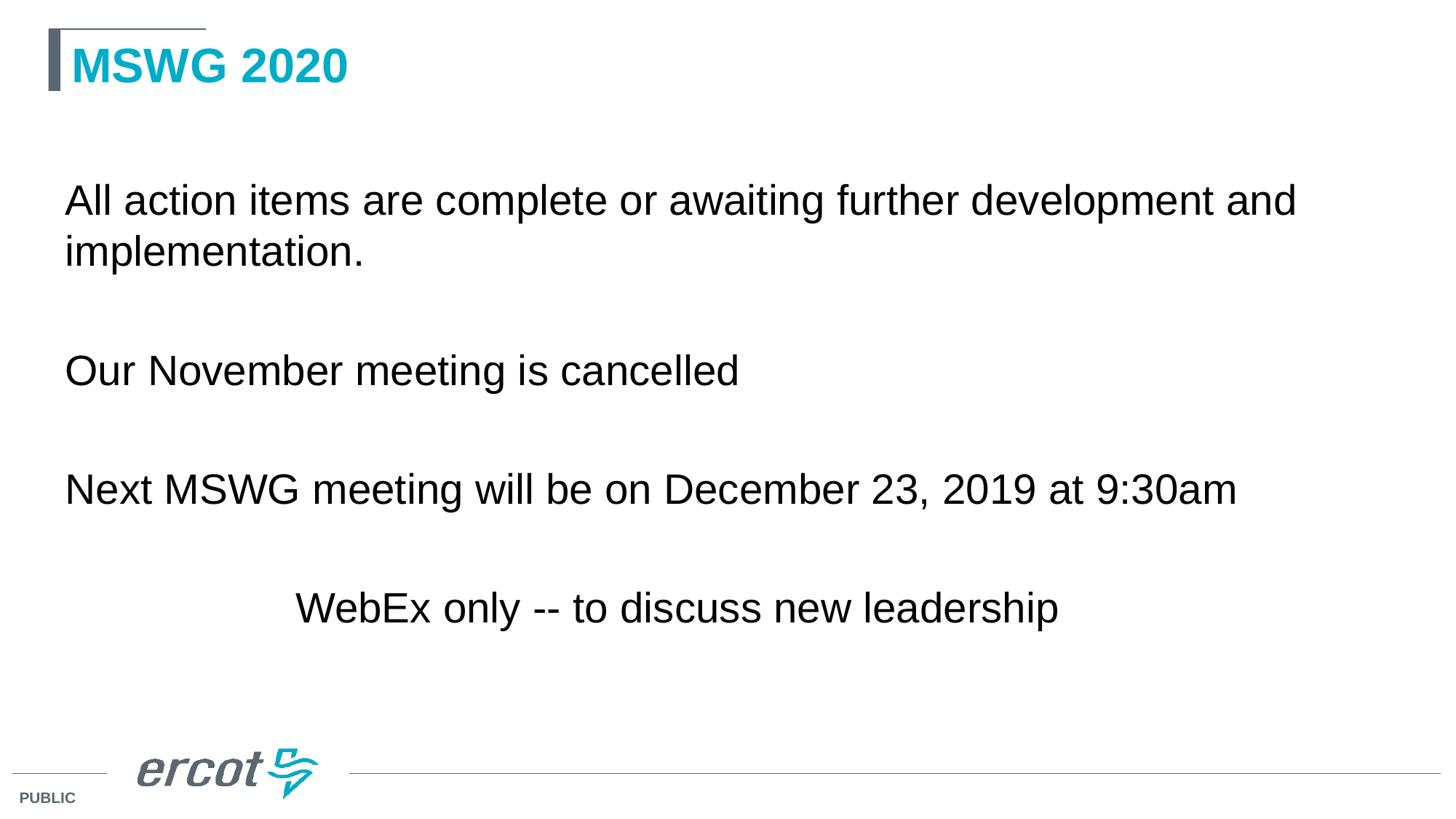

# MSWG 2020
All action items are complete or awaiting further development and implementation.

Our November meeting is cancelled

Next MSWG meeting will be on December 23, 2019 at 9:30am

		 WebEx only -- to discuss new leadership